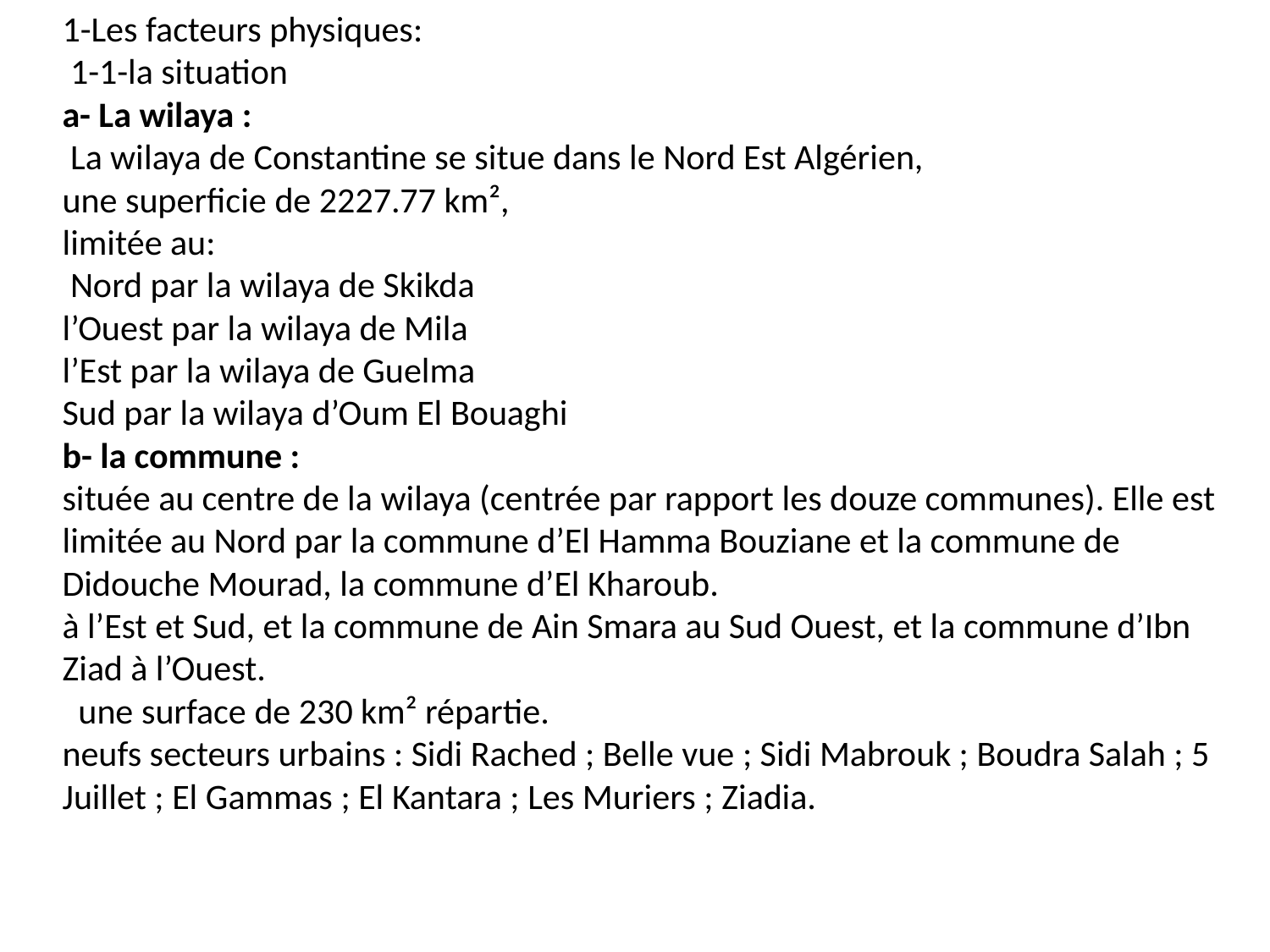

# 1-Les facteurs physiques:  1-1-la situation a- La wilaya : La wilaya de Constantine se situe dans le Nord Est Algérien, une superficie de 2227.77 km², limitée au: Nord par la wilaya de Skikda l’Ouest par la wilaya de Mila l’Est par la wilaya de Guelma Sud par la wilaya d’Oum El Bouaghi b- la commune : située au centre de la wilaya (centrée par rapport les douze communes). Elle est limitée au Nord par la commune d’El Hamma Bouziane et la commune de Didouche Mourad, la commune d’El Kharoub. à l’Est et Sud, et la commune de Ain Smara au Sud Ouest, et la commune d’Ibn Ziad à l’Ouest. une surface de 230 km² répartie. neufs secteurs urbains : Sidi Rached ; Belle vue ; Sidi Mabrouk ; Boudra Salah ; 5 Juillet ; El Gammas ; El Kantara ; Les Muriers ; Ziadia.